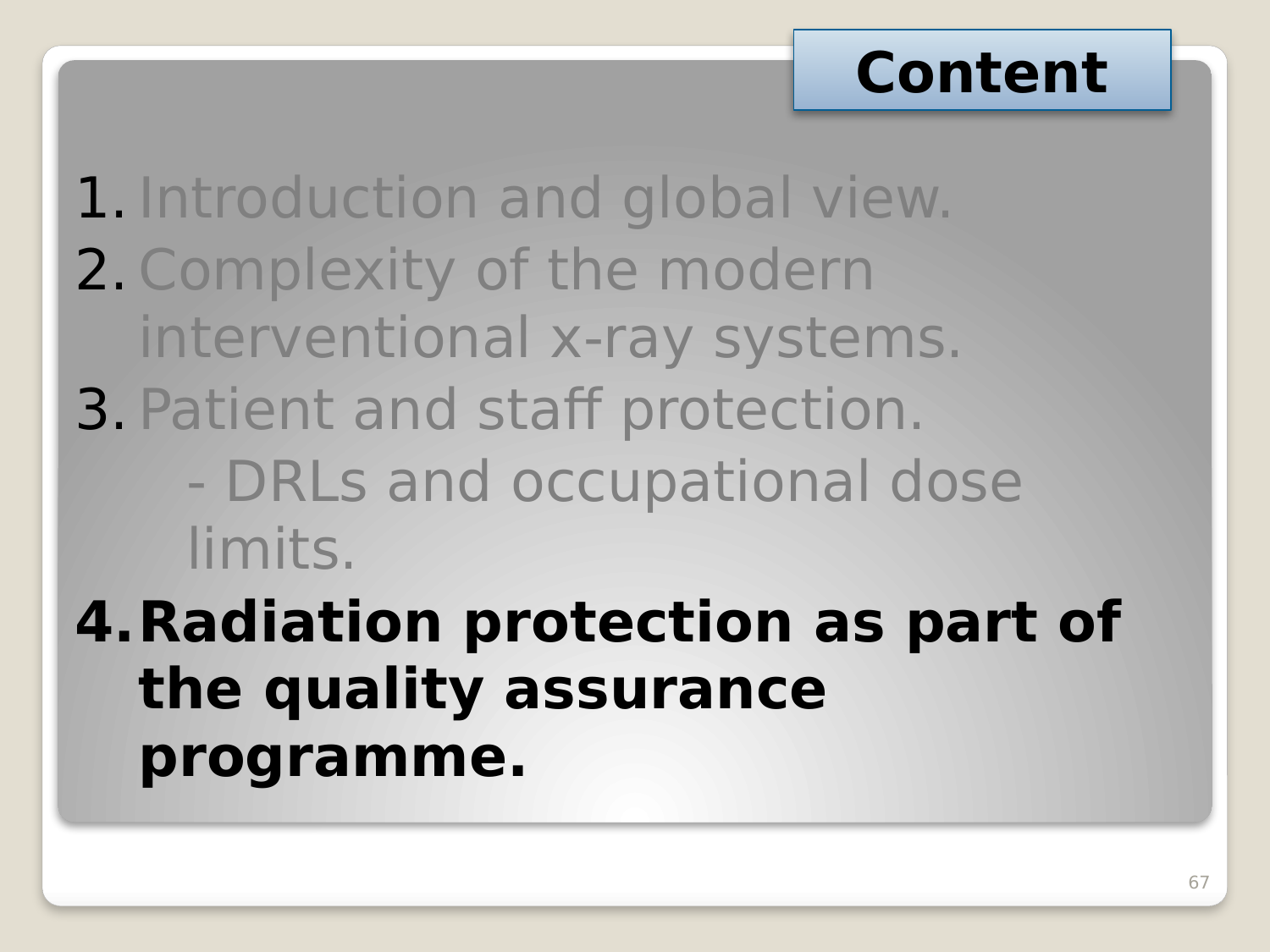

Content
Introduction and global view.
Complexity of the modern interventional x-ray systems.
Patient and staff protection.
	- DRLs and occupational dose limits.
Radiation protection as part of the quality assurance programme.

67